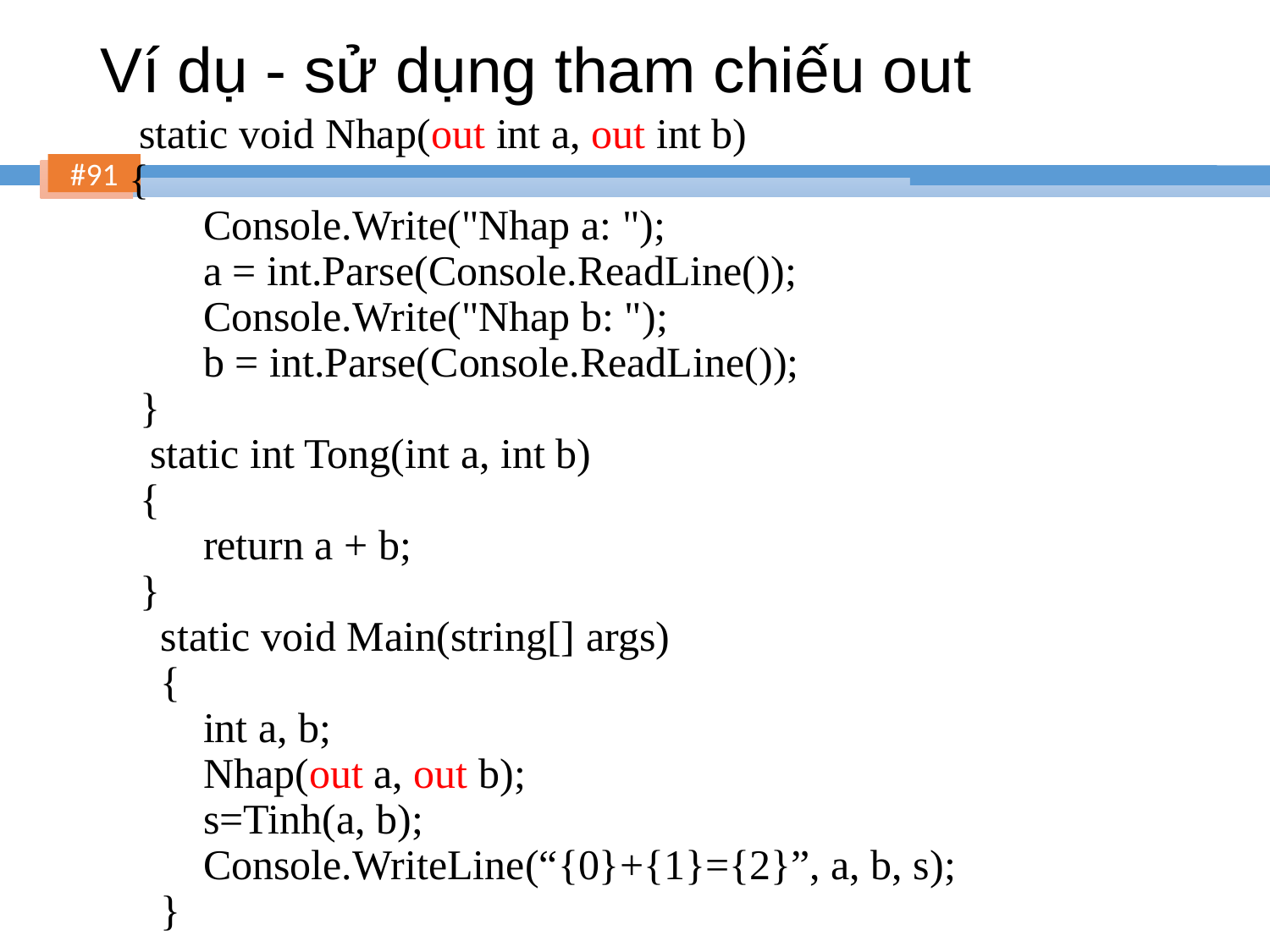

# Ví dụ - sử dụng tham chiếu out
	   static void Nhap(out int a, out int b)
     {
            Console.Write("Nhap a: ");
            a = int.Parse(Console.ReadLine());
            Console.Write("Nhap b: ");
            b = int.Parse(Console.ReadLine());
      }
	    static int Tong(int a, int b)
      {
            return a + b;
      }
        static void Main(string[] args)
        {
            int a, b;
            Nhap(out a, out b);
            s=Tinh(a, b);
            Console.WriteLine(“{0}+{1}={2}”, a, b, s);
        }
91